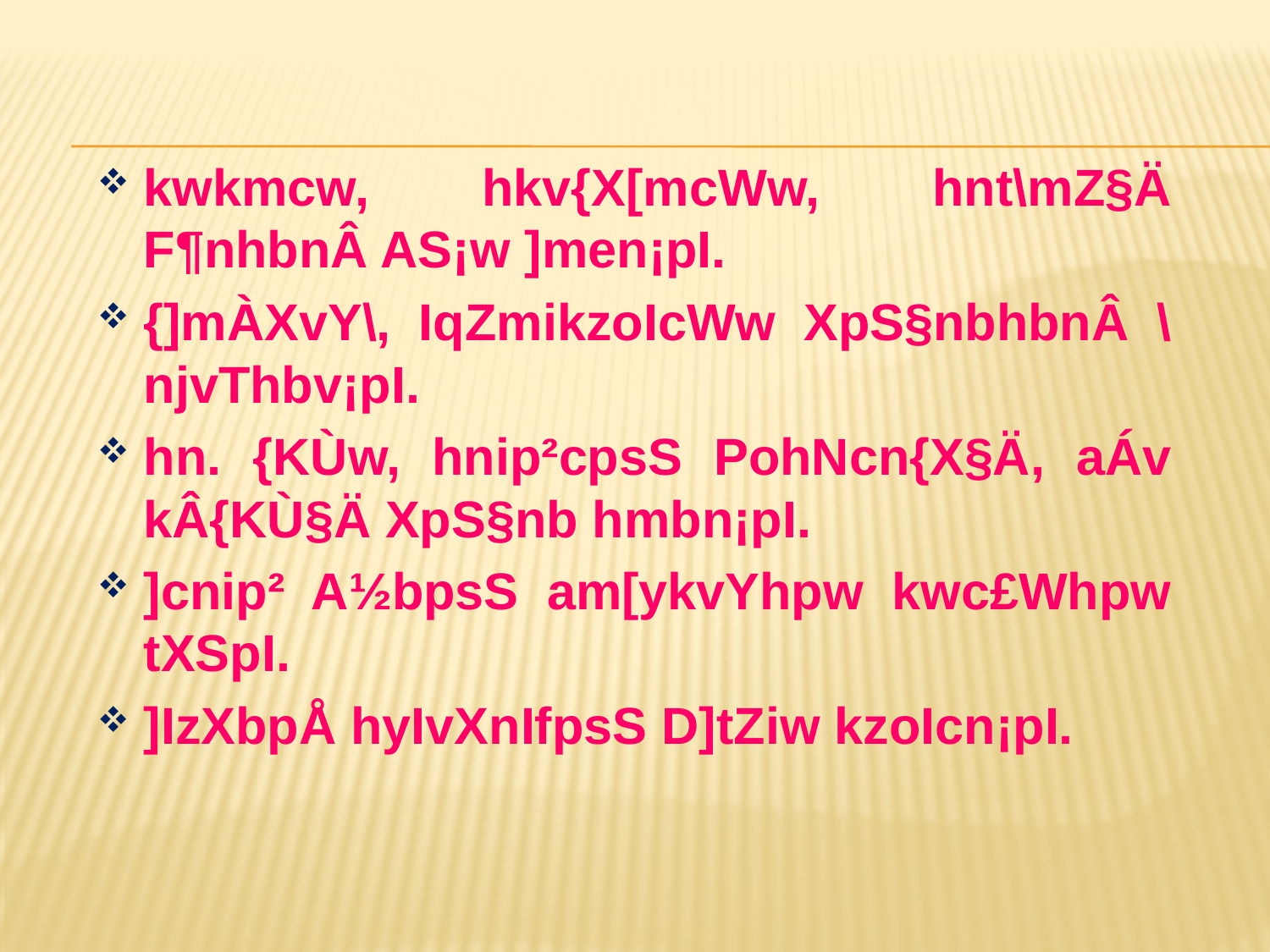

kwkmcw, hkv{X[mcWw, hnt\mZ§Ä F¶nhbnÂ AS¡w ]men¡pI.
{]mÀXvY\, IqZmikzoIcWw XpS§nbhbnÂ \njvThbv¡pI.
hn. {KÙw, hnip²cpsS PohNcn{X§Ä, aÁv kÂ{KÙ§Ä XpS§nb hmbn¡pI.
]cnip² A½bpsS am[ykvYhpw kwc£Whpw tXSpI.
]IzXbpÅ hyIvXnIfpsS D]tZiw kzoIcn¡pI.